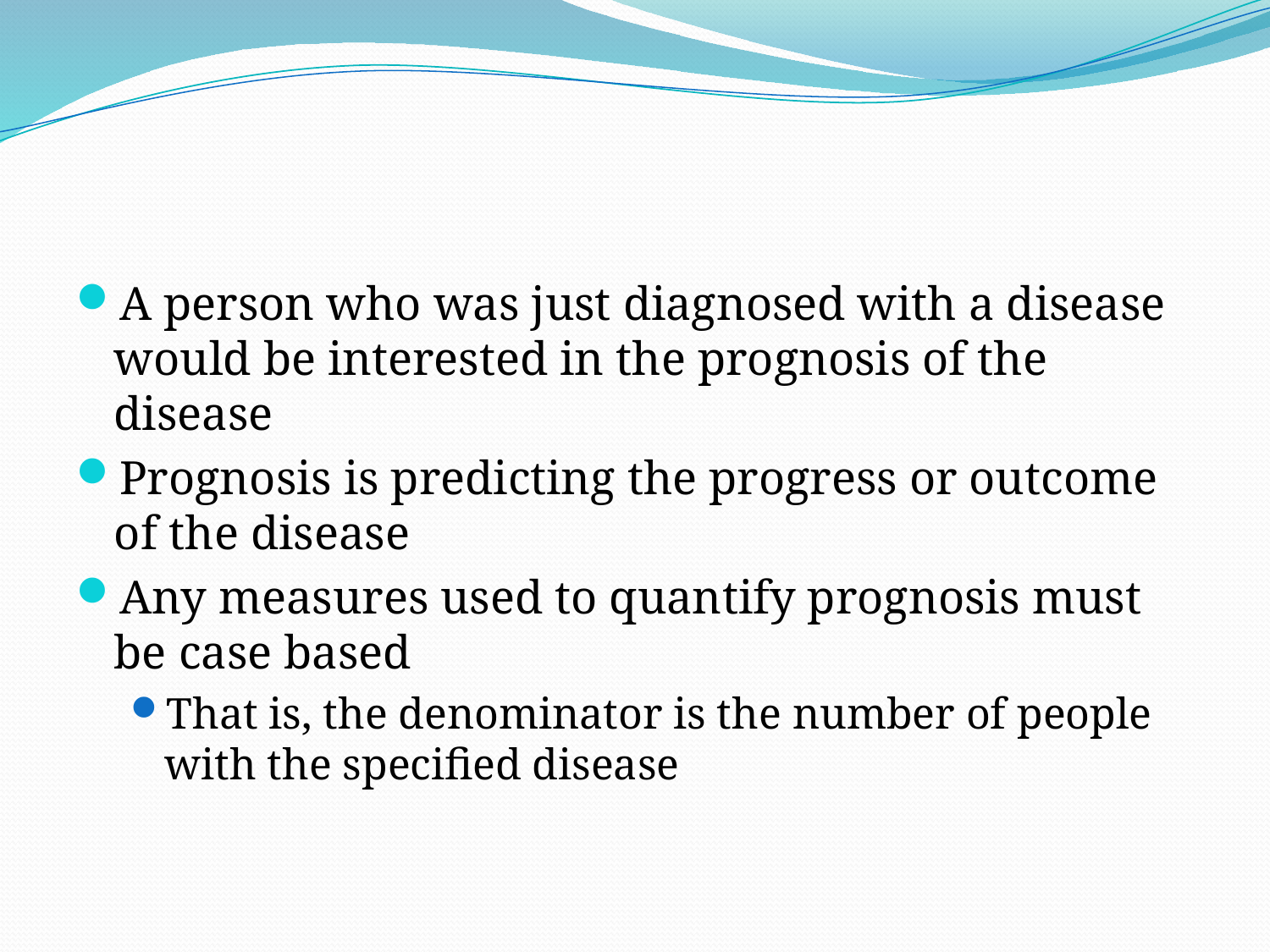

#
A person who was just diagnosed with a disease would be interested in the prognosis of the disease
Prognosis is predicting the progress or outcome of the disease
Any measures used to quantify prognosis must be case based
That is, the denominator is the number of people with the specified disease